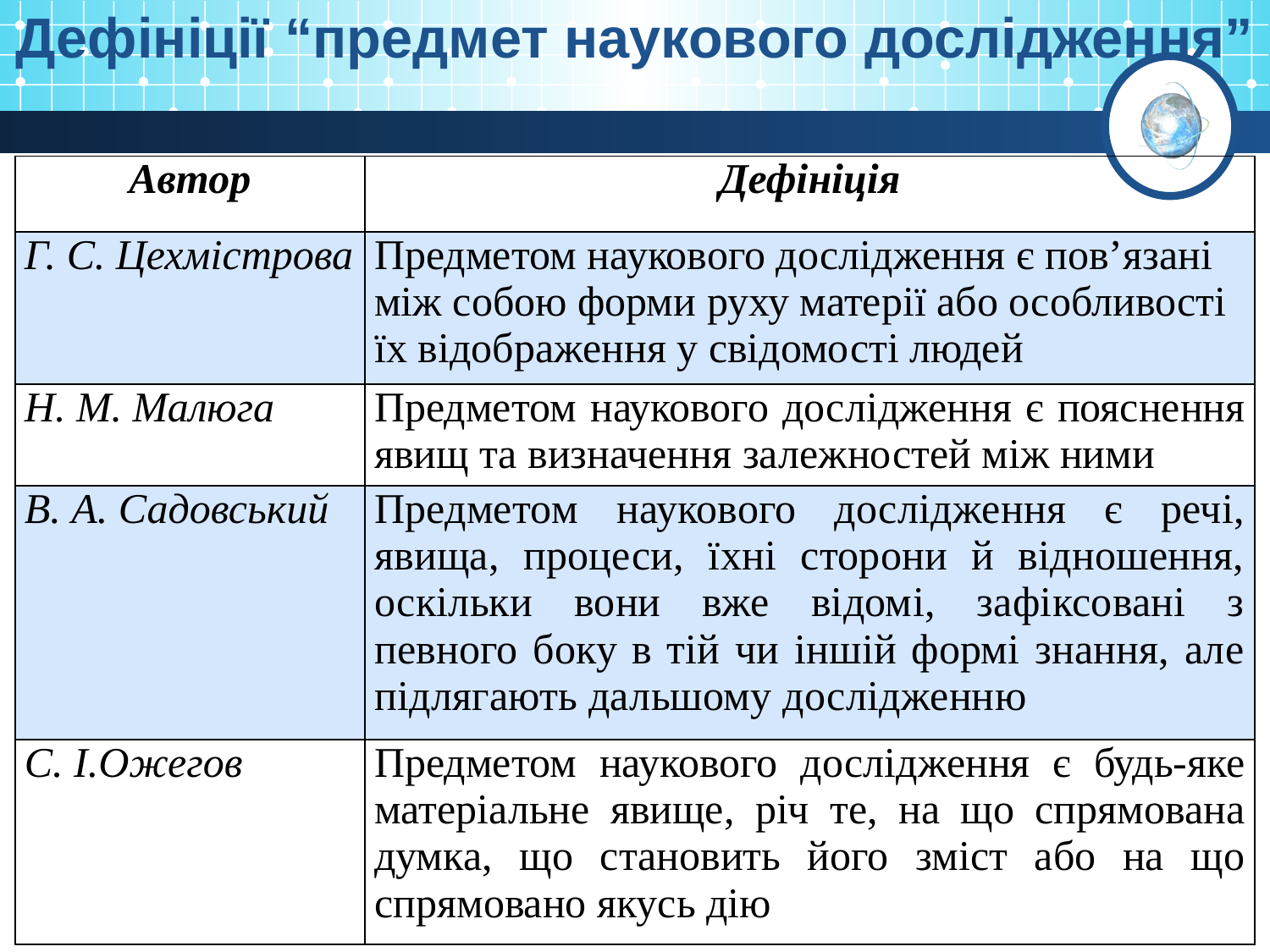

Дефініції “предмет наукового дослідження”
| Автор | Дефініція |
| --- | --- |
| Г. С. Цехмістрова | Предметом наукового дослідження є пов’язані між собою форми руху матерії або особливості їх відображення у свідомості людей |
| Н. М. Малюга | Предметом наукового дослідження є пояснення явищ та визначення залежностей між ними |
| В. А. Садовський | Предметом наукового дослідження є речі, явища, процеси, їхні сторони й відношення, оскільки вони вже відомі, зафіксовані з певного боку в тій чи іншій формі знання, але підлягають дальшому дослідженню |
| С. І.Ожегов | Предметом наукового дослідження є будь-яке матеріальне явище, річ те, на що спрямована думка, що становить його зміст або на що спрямовано якусь дію |